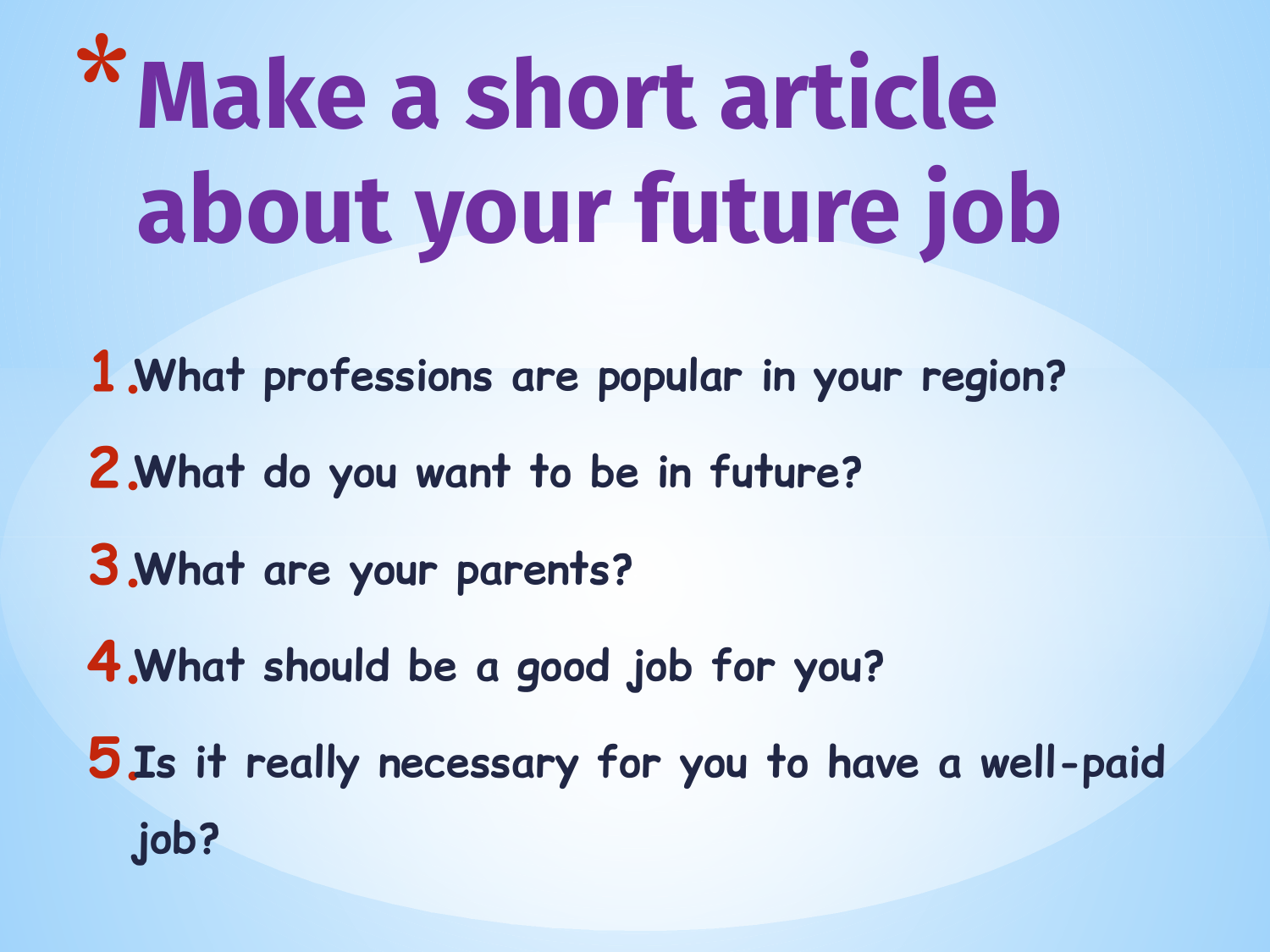

# Make a short article about your future job
What professions are popular in your region?
What do you want to be in future?
What are your parents?
What should be a good job for you?
Is it really necessary for you to have a well-paid job?